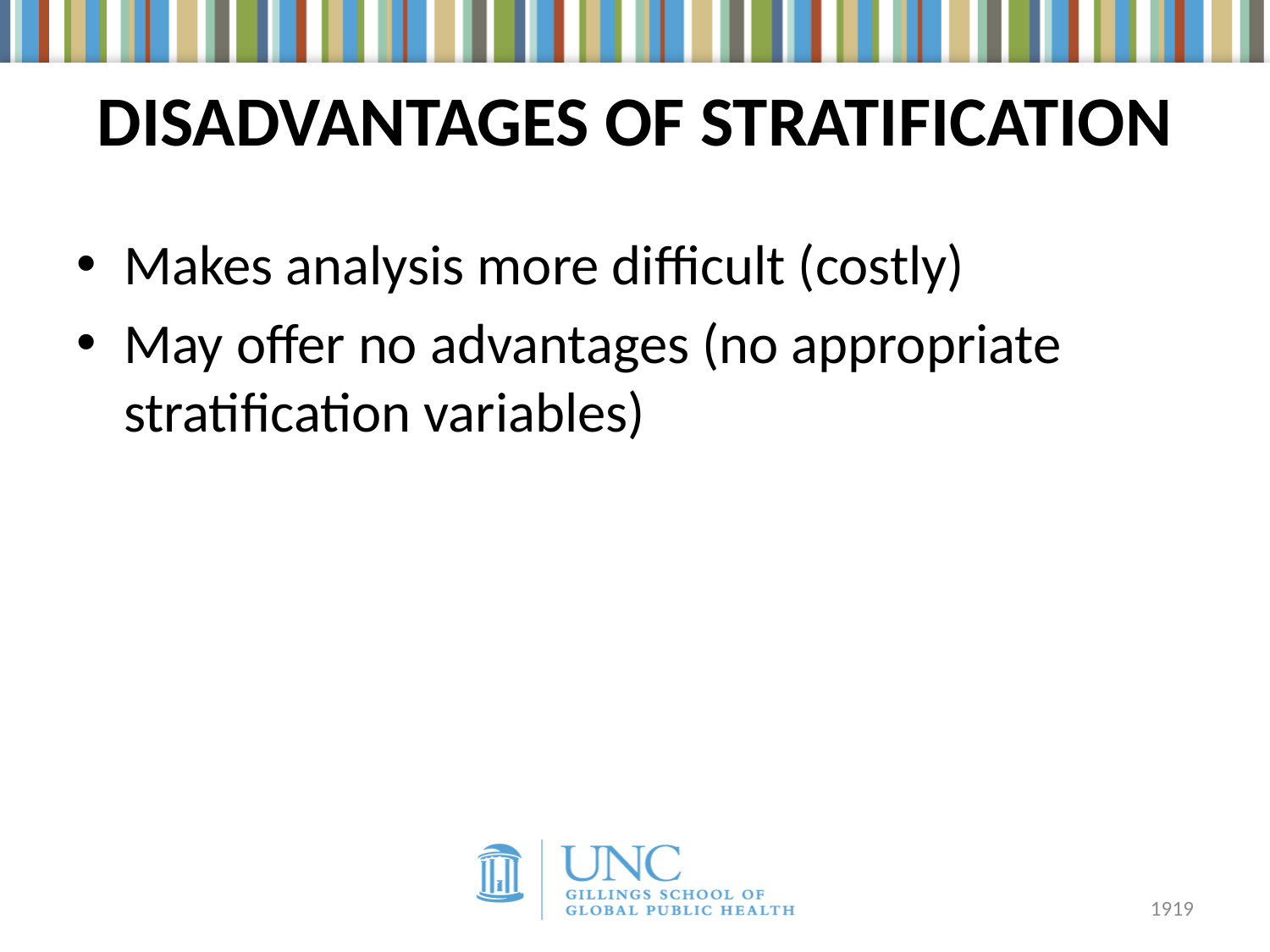

# DISADVANTAGES OF STRATIFICATION
Makes analysis more difficult (costly)
May offer no advantages (no appropriate stratification variables)
1919